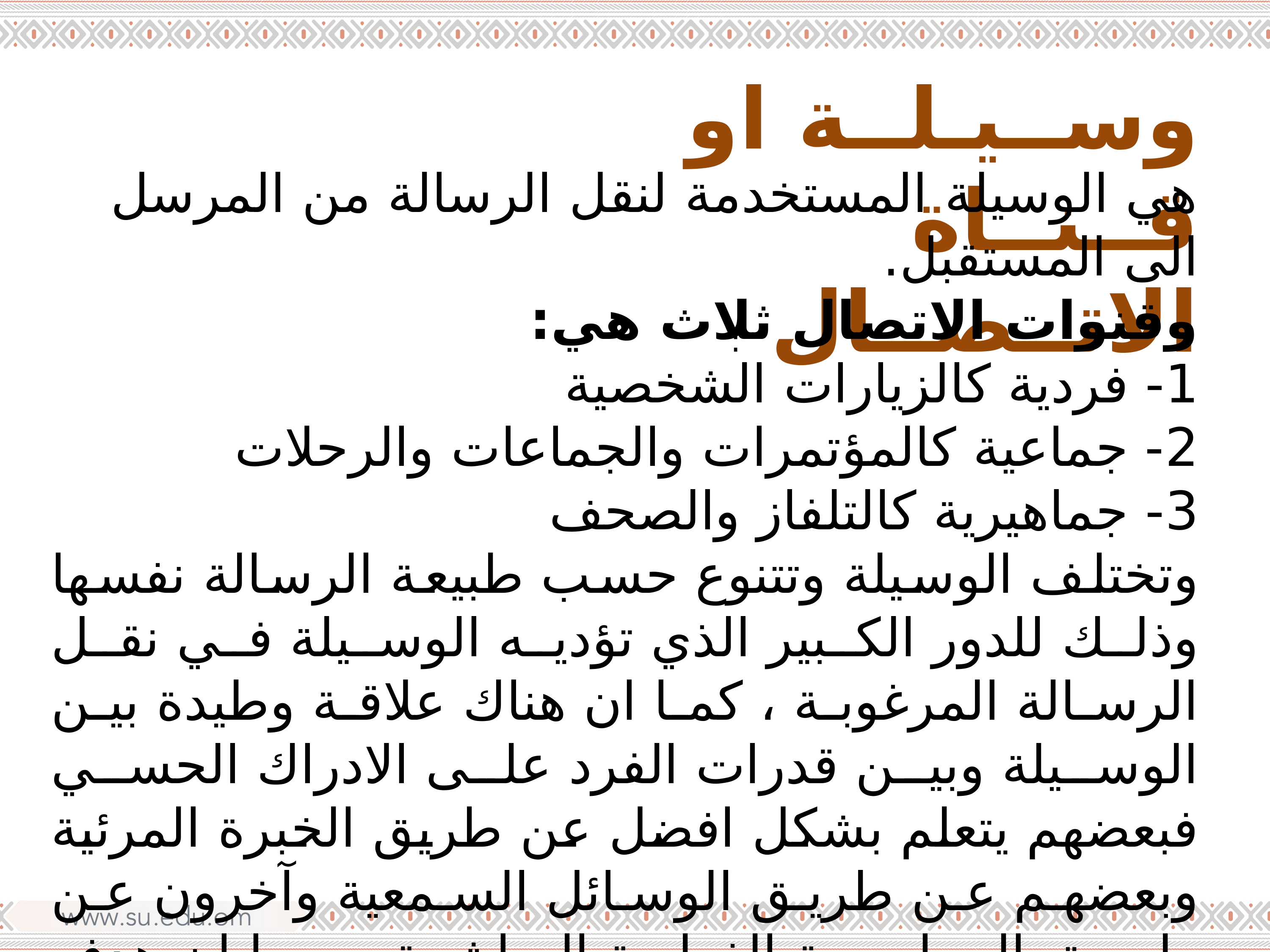

وســيـلــة او قــنــاة الاتــصــال :
هي الوسيلة المستخدمة لنقل الرسالة من المرسل الى المستقبل.
وقنوات الاتصال ثلاث هي:
1- فردية كالزيارات الشخصية
2- جماعية كالمؤتمرات والجماعات والرحلات
3- جماهيرية كالتلفاز والصحف
وتختلف الوسيلة وتتنوع حسب طبيعة الرسالة نفسها وذلك للدور الكبير الذي تؤديه الوسيلة في نقل الرسالة المرغوبة ، كما ان هناك علاقة وطيدة بين الوسيلة وبين قدرات الفرد على الادراك الحسي فبعضهم يتعلم بشكل افضل عن طريق الخبرة المرئية وبعضهم عن طريق الوسائل السمعية وآخرون عن طريق الممارسة الفعلية المباشرة. وبما ان هدف التربية بناء شخصية المتعلمين الذين يتفاوتون في قدراتهم العقلية فهذا يستدعي من المعلم استخدام اكثر من وسيلة لتحقيق الاهداف المنشودة فالتنوع في استخدام وسائل الاتصال المختلفة يزيد من امكانية معالجة الفروق الفردية بين المتعلمين